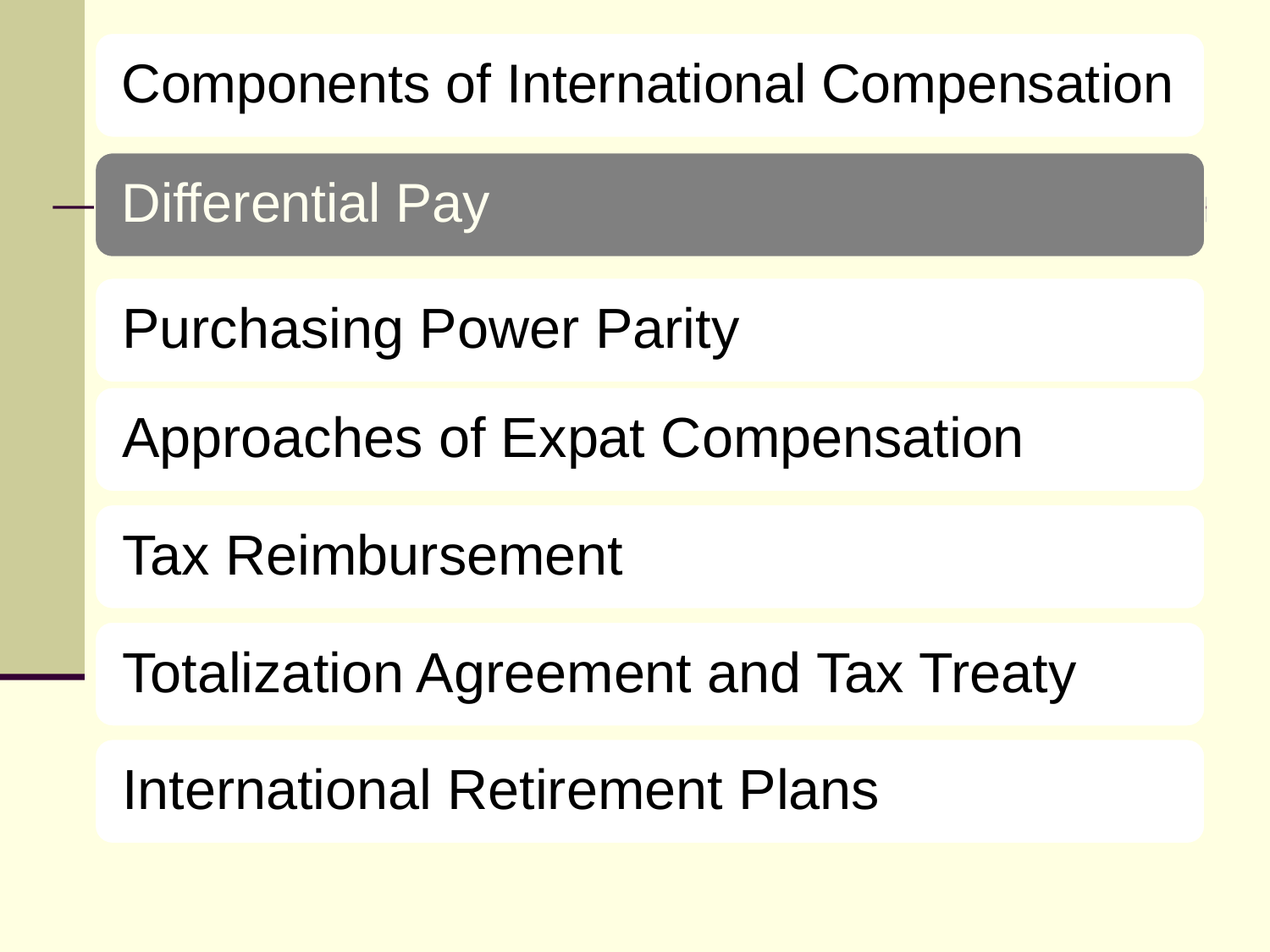

Components of International Compensation
Differential Pay
Purchasing Power Parity
Approaches of Expat Compensation
Tax Reimbursement
Totalization Agreement and Tax Treaty
International Retirement Plans